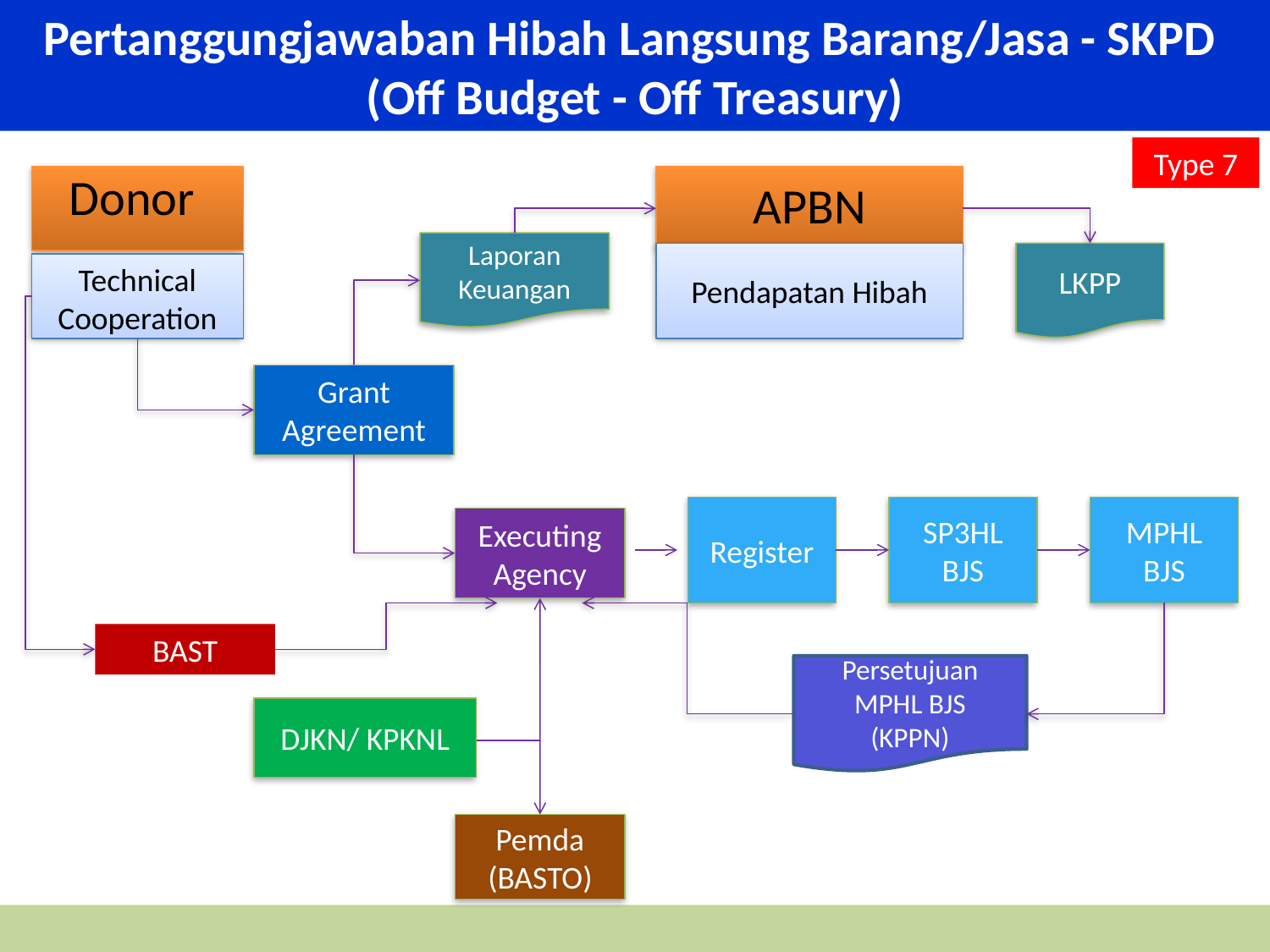

Pertanggungjawaban Hibah Langsung Barang/Jasa - SKPD
(Off Budget - Off Treasury)
Type 7
Donor

APBN

Laporan Keuangan
Pendapatan Hibah
LKPP
Technical Cooperation

Grant Agreement
Register
SP3HL BJS
MPHL BJS
Executing Agency
BAST
Persetujuan MPHL BJS
(KPPN)
DJKN/ KPKNL
Pemda
(BASTO)